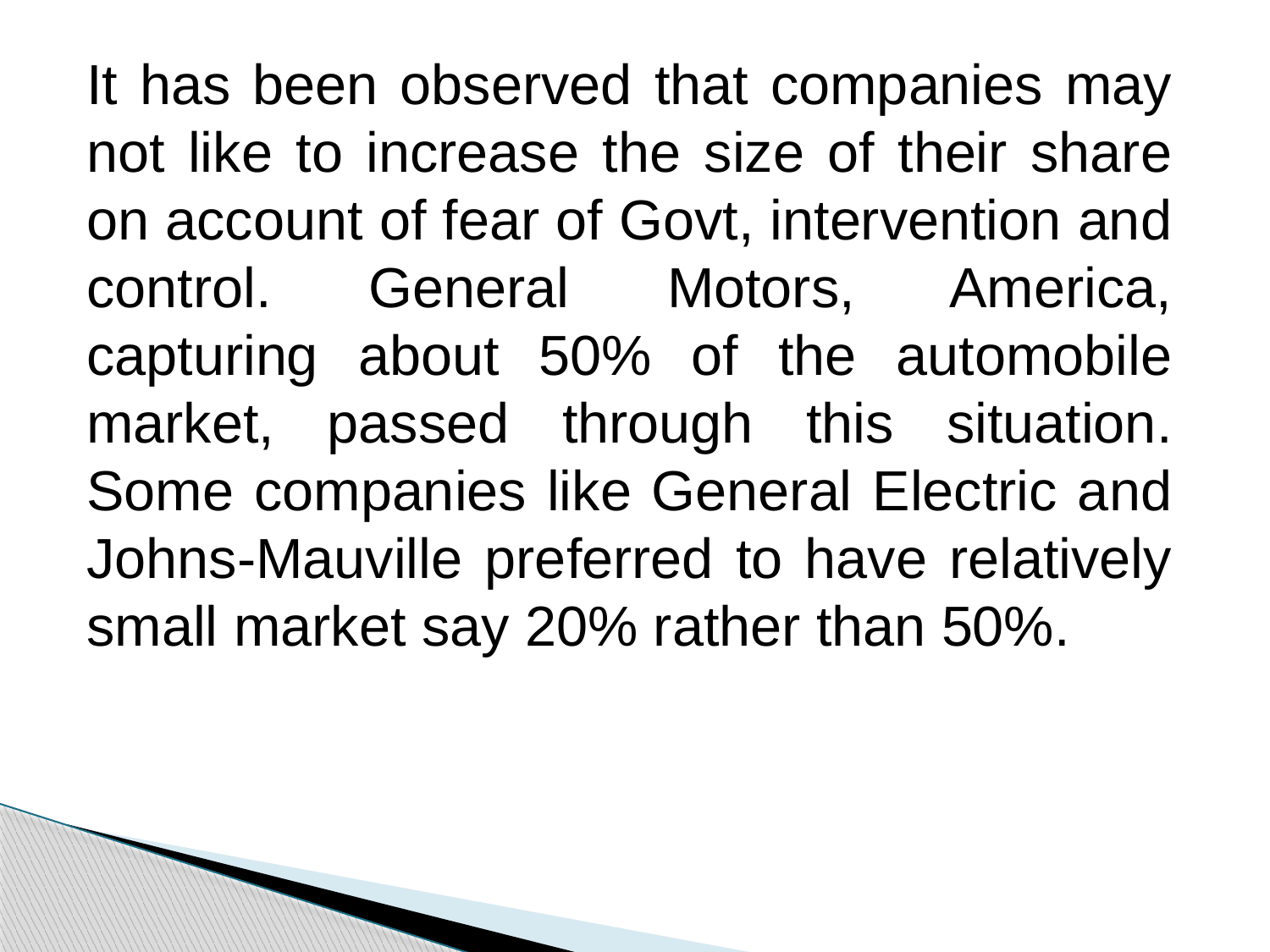

It has been observed that companies may not like to increase the size of their share on account of fear of Govt, intervention and control. General Motors, America, capturing about 50% of the automobile market, passed through this situation. Some companies like General Electric and Johns-Mauville preferred to have relatively small market say 20% rather than 50%.